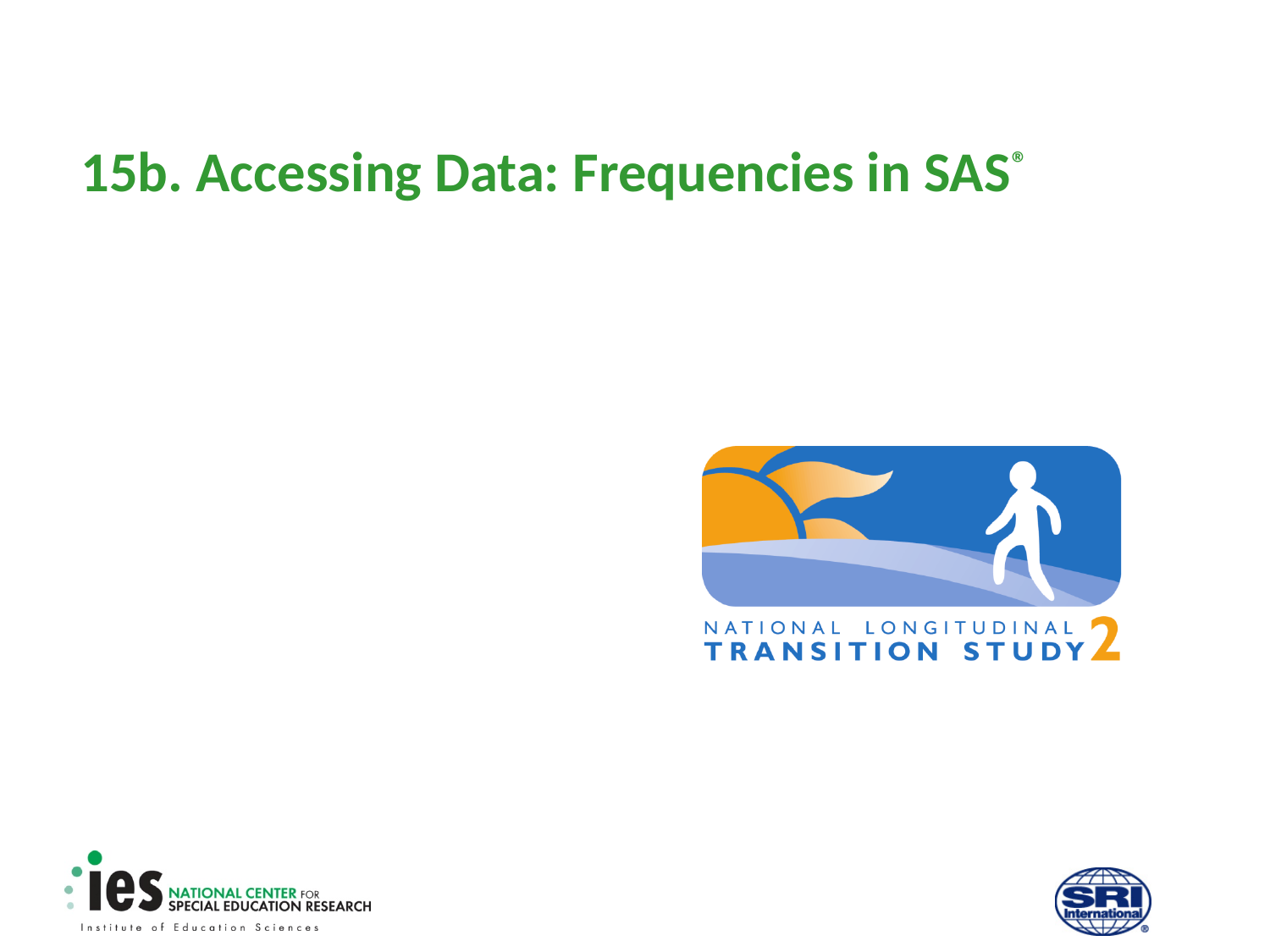

# 15b. Accessing Data: Frequencies in SAS®